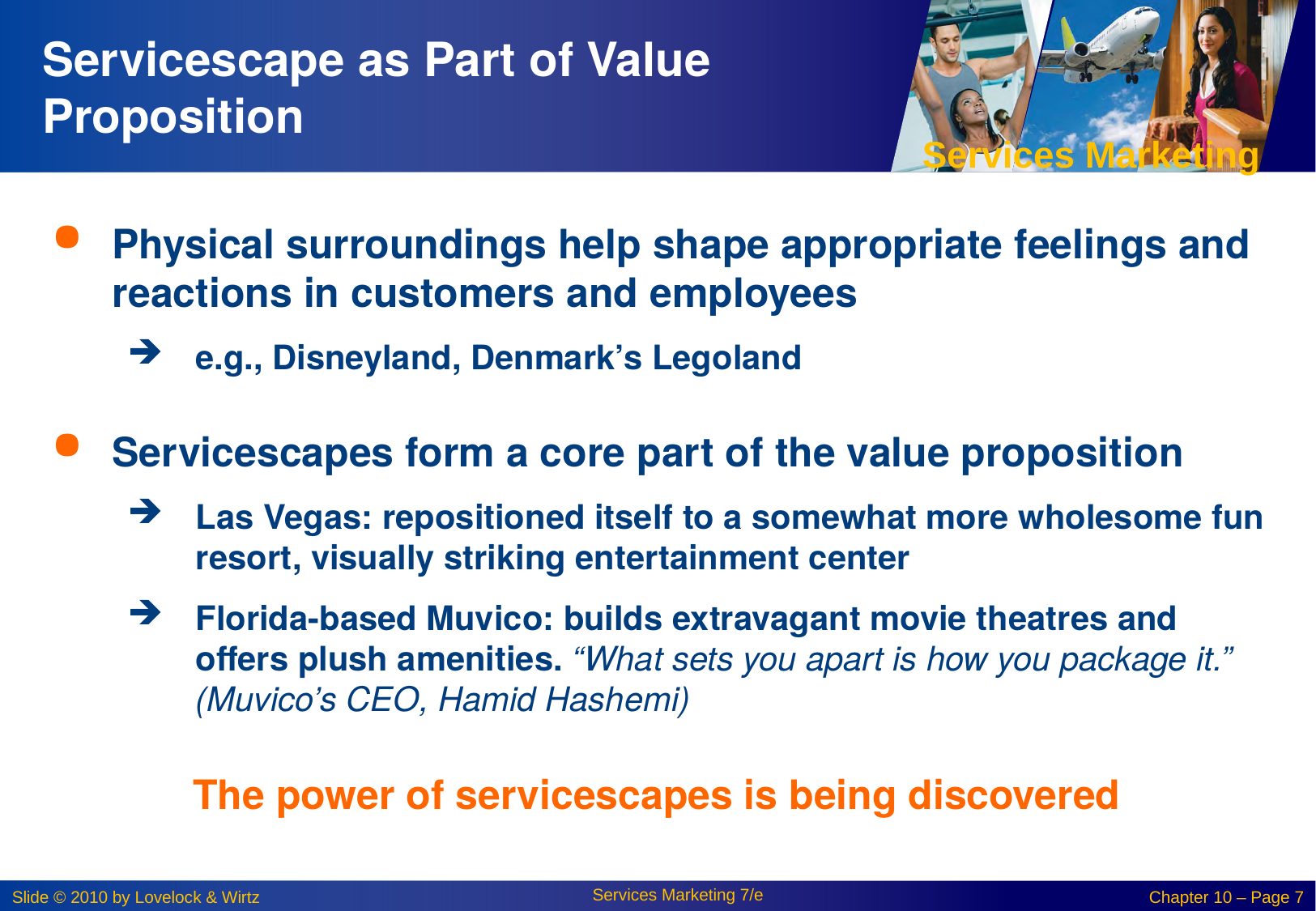

# Servicescape as Part of Value Proposition
Physical surroundings help shape appropriate feelings and reactions in customers and employees
e.g., Disneyland, Denmark’s Legoland
Servicescapes form a core part of the value proposition
Las Vegas: repositioned itself to a somewhat more wholesome fun resort, visually striking entertainment center
Florida-based Muvico: builds extravagant movie theatres and offers plush amenities. “What sets you apart is how you package it.” (Muvico’s CEO, Hamid Hashemi)
The power of servicescapes is being discovered